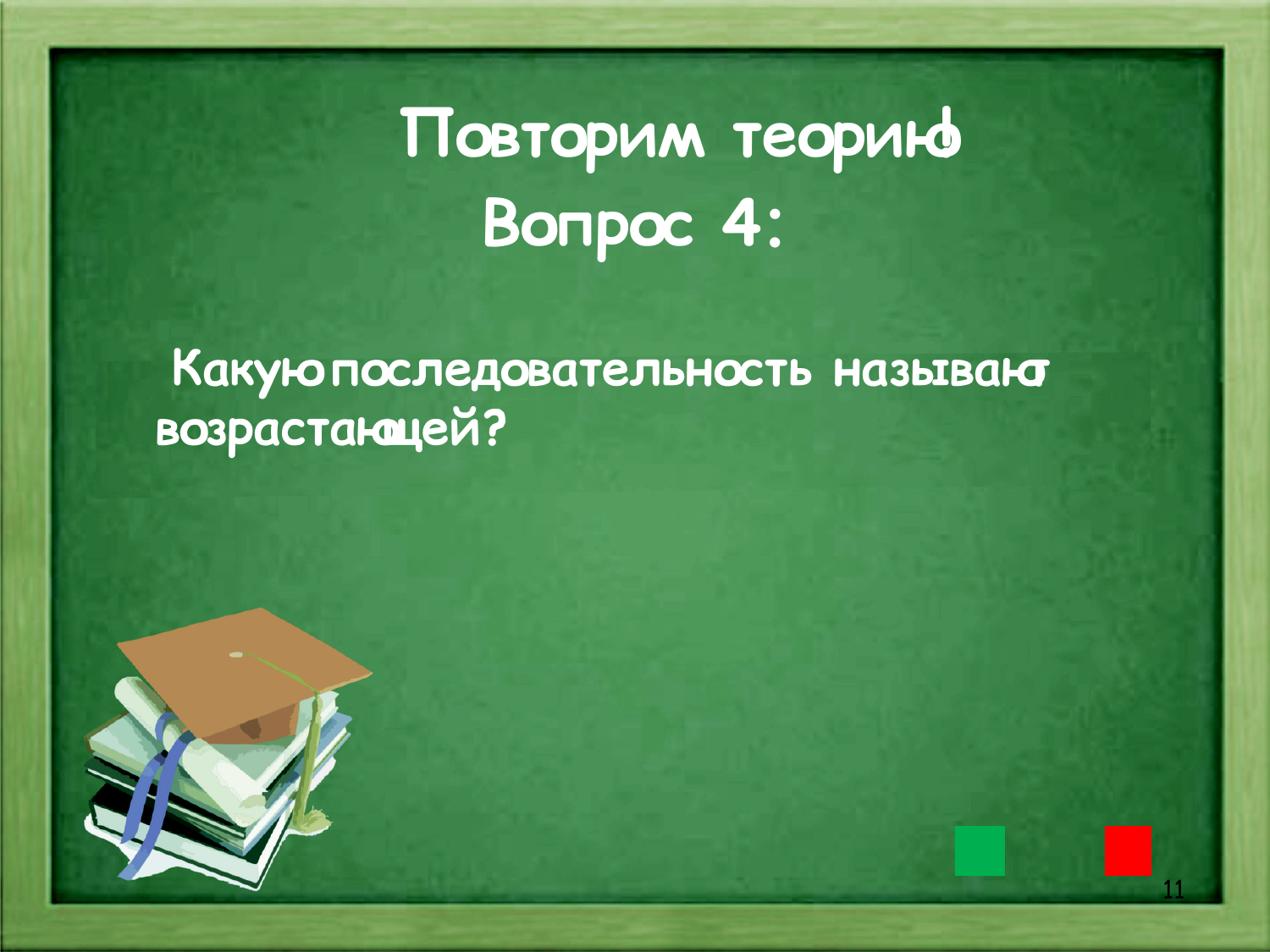

Повторим теорию!
Вопрос 4:

   Какую последовательность называют возрастающей?

11